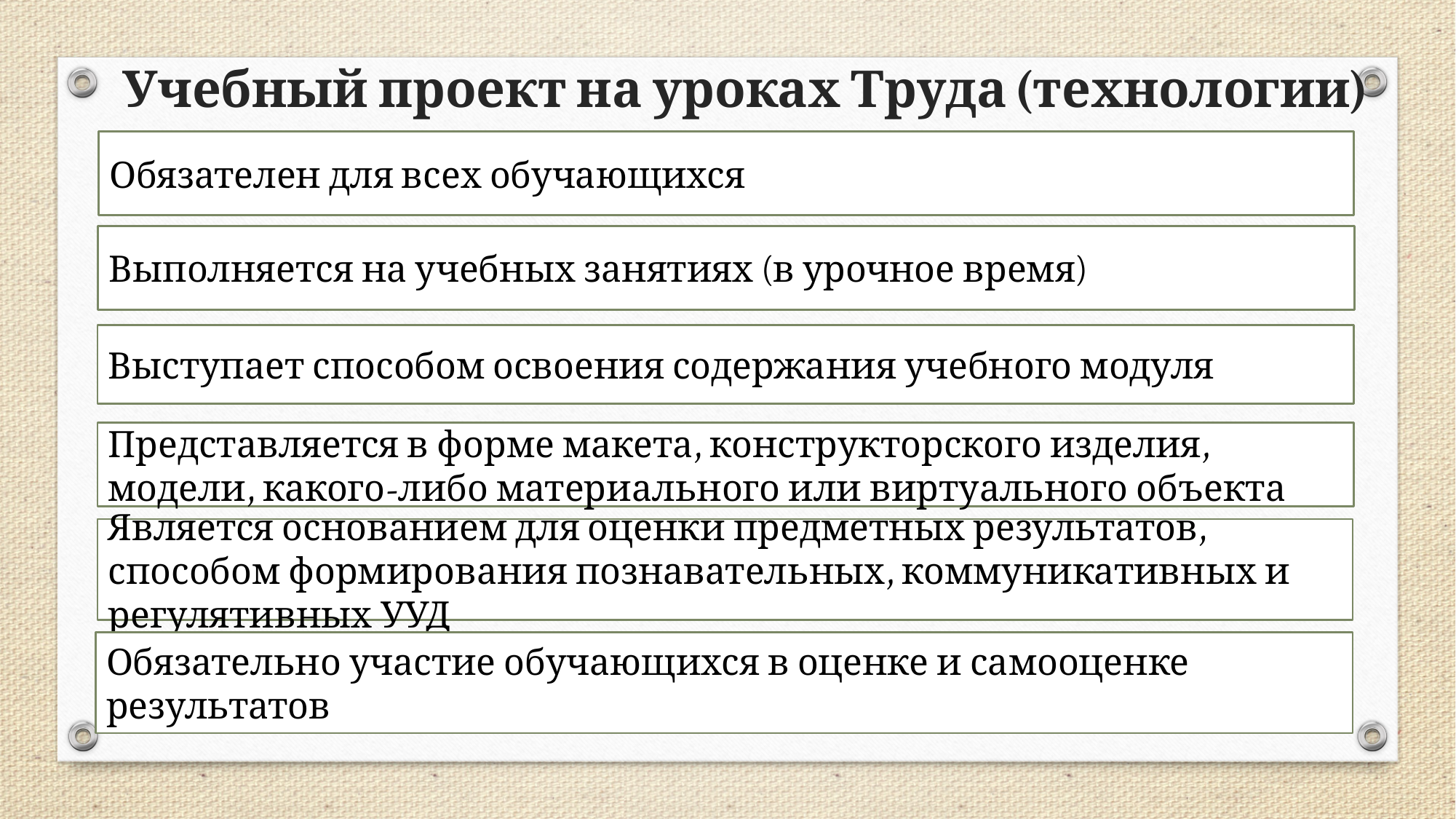

# Учебный проект на уроках Труда (технологии)

Обязателен для всех обучающихся
Выполняется на учебных занятиях (в урочное время)
Выступает способом освоения содержания учебного модуля
Представляется в форме макета, конструкторского изделия, модели, какого-либо материального или виртуального объекта
Является основанием для оценки предметных результатов, способом формирования познавательных, коммуникативных и регулятивных УУД
Обязательно участие обучающихся в оценке и самооценке результатов